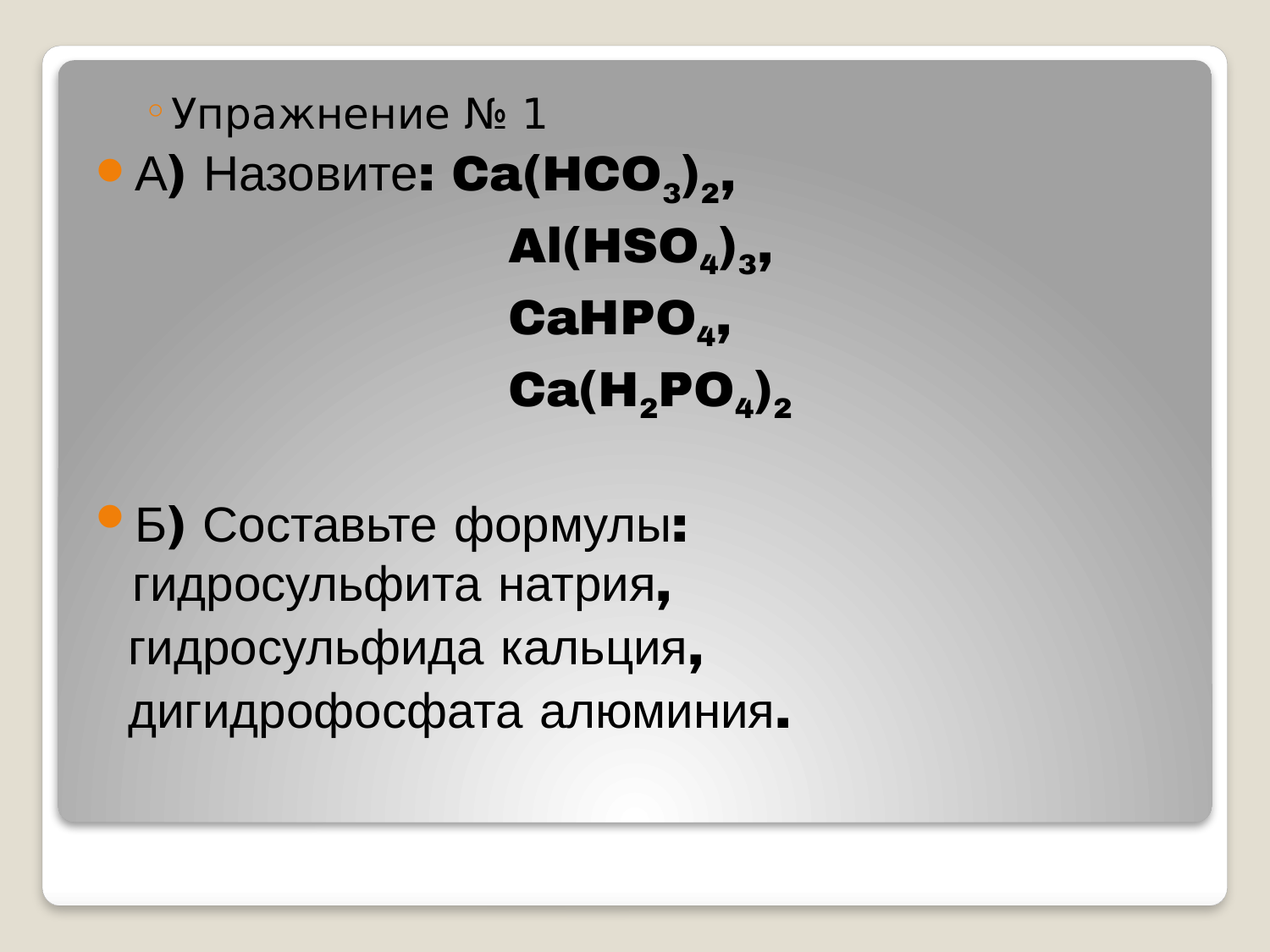

Упражнение № 1
А) Назовите: Ca(HCO3)2,
                         Al(HSO4)3,
                         CaHPO4,
                         Ca(H2PO4)2

Б) Составьте формулы:                        гидросульфита натрия,
  гидросульфида кальция,
  дигидрофосфата алюминия.

#